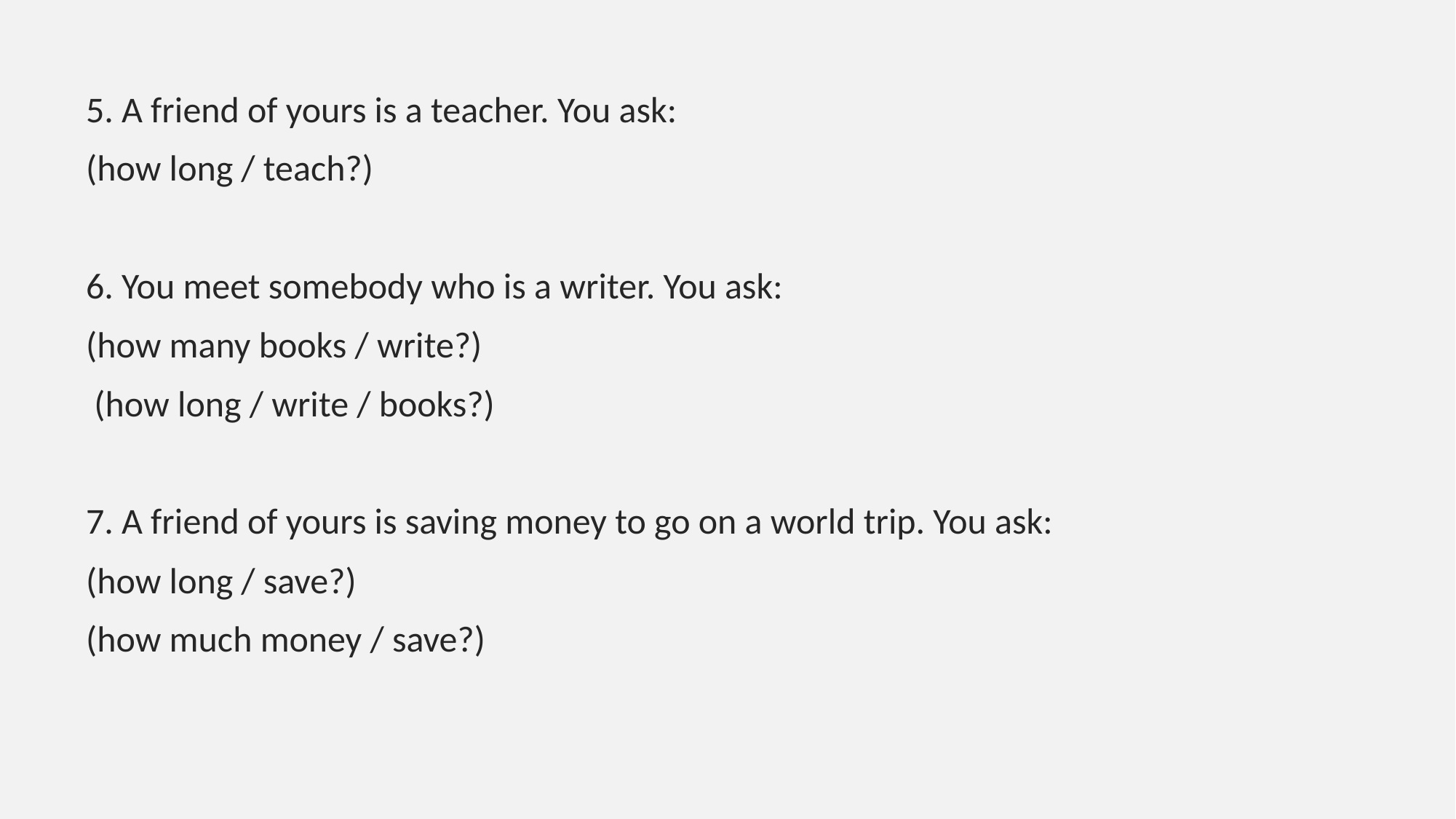

5. A friend of yours is a teacher. You ask:
(how long / teach?)

6. You meet somebody who is a writer. You ask:
(how many books / write?)
 (how long / write / books?)

7. A friend of yours is saving money to go on a world trip. You ask:
(how long / save?)
(how much money / save?)